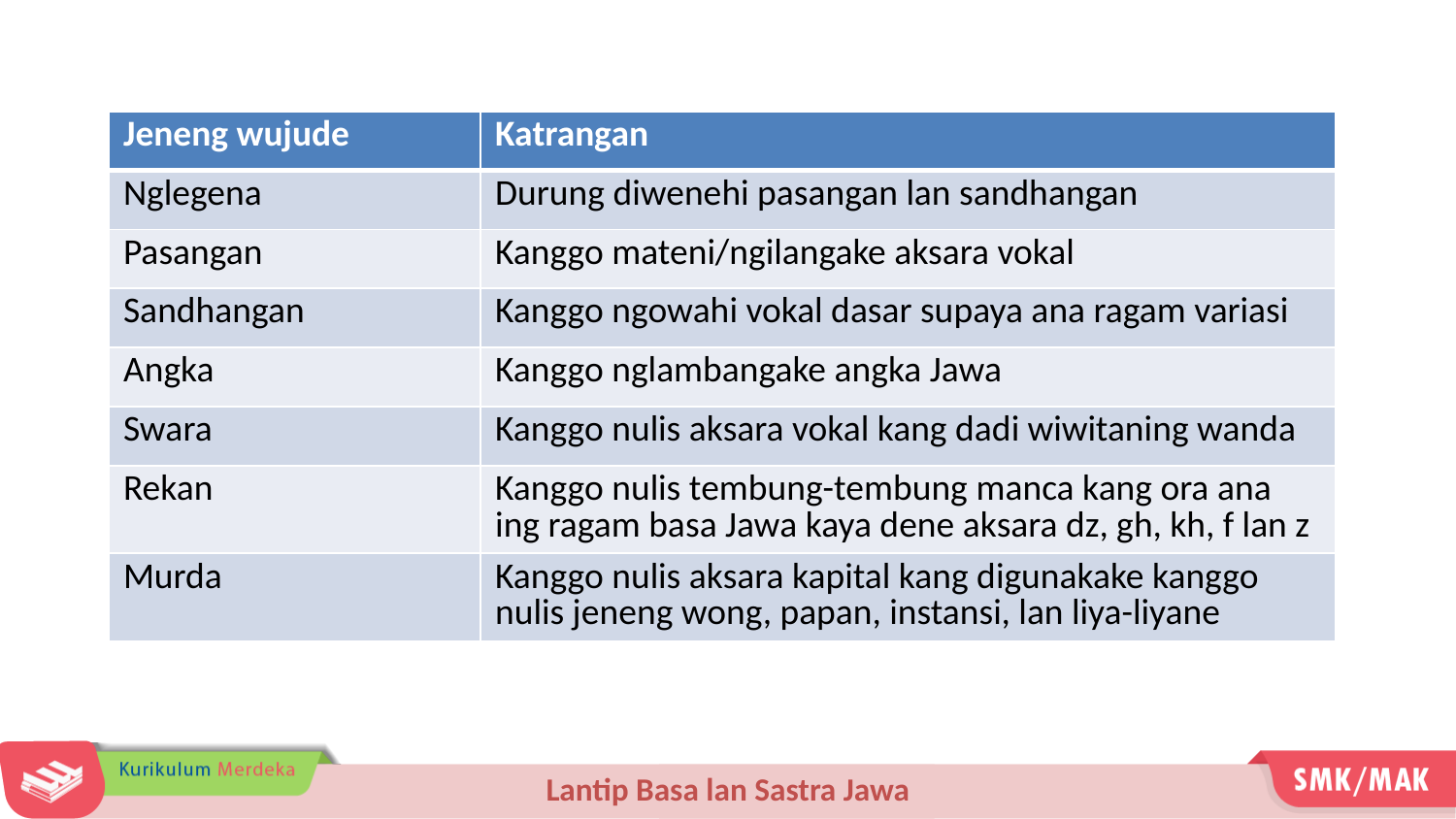

| Jeneng wujude | Katrangan |
| --- | --- |
| Nglegena | Durung diwenehi pasangan lan sandhangan |
| Pasangan | Kanggo mateni/ngilangake aksara vokal |
| Sandhangan | Kanggo ngowahi vokal dasar supaya ana ragam variasi |
| Angka | Kanggo nglambangake angka Jawa |
| Swara | Kanggo nulis aksara vokal kang dadi wiwitaning wanda |
| Rekan | Kanggo nulis tembung-tembung manca kang ora ana ing ragam basa Jawa kaya dene aksara dz, gh, kh, f lan z |
| Murda | Kanggo nulis aksara kapital kang digunakake kanggo nulis jeneng wong, papan, instansi, lan liya-liyane |